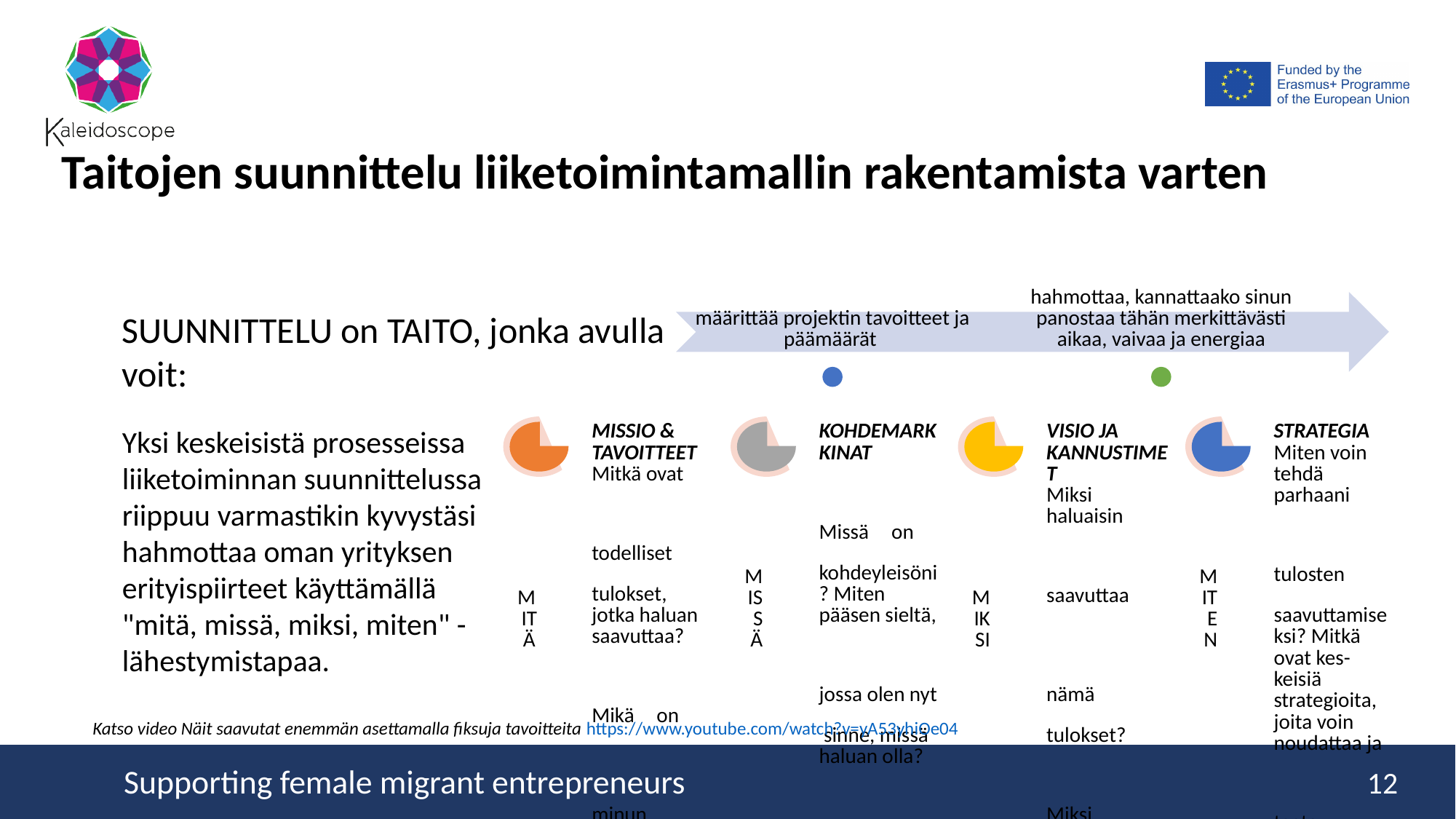

SUUNNITTELU on TAITO, jonka avulla voit:

Taitojen suunnittelu liiketoimintamallin rakentamista varten
hahmottaa, kannattaako sinun panostaa tähän merkittävästi aikaa, vaivaa ja energiaa
määrittää projektin tavoitteet ja päämäärät
SUUNNITTELU on TAITO, jonka avulla voit:
MITÄ
MISSÄ
MIKSI
MITEN
MISSIO & TAVOITTEET
KOHDEMARKKINAT
VISIO JA KANNUSTIMET
STRATEGIA
Yksi keskeisistä prosesseissa liiketoiminnan suunnittelussa riippuu varmastikin kyvystäsi hahmottaa oman yrityksen erityispiirteet käyttämällä "mitä, missä, miksi, miten" -lähestymistapaa.
Katso video Näit saavutat enemmän asettamalla fiksuja tavoitteita https://www.youtube.com/watch?v=yA53yhiOe04
12